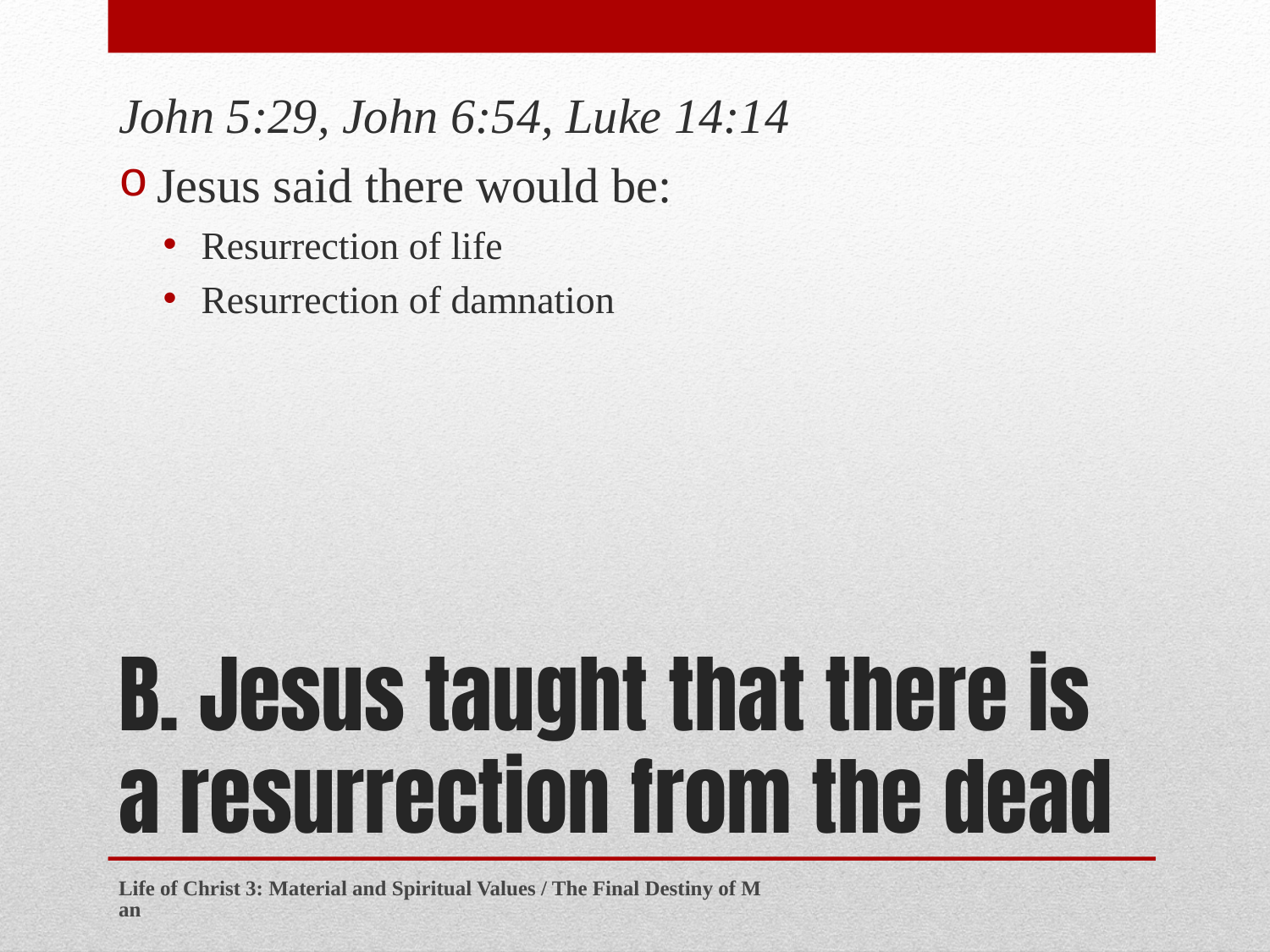

John 5:29, John 6:54, Luke 14:14
Jesus said there would be:
Resurrection of life
Resurrection of damnation

# B. Jesus taught that there is a resurrection from the dead
Life of Christ 3: Material and Spiritual Values / The Final Destiny of Man